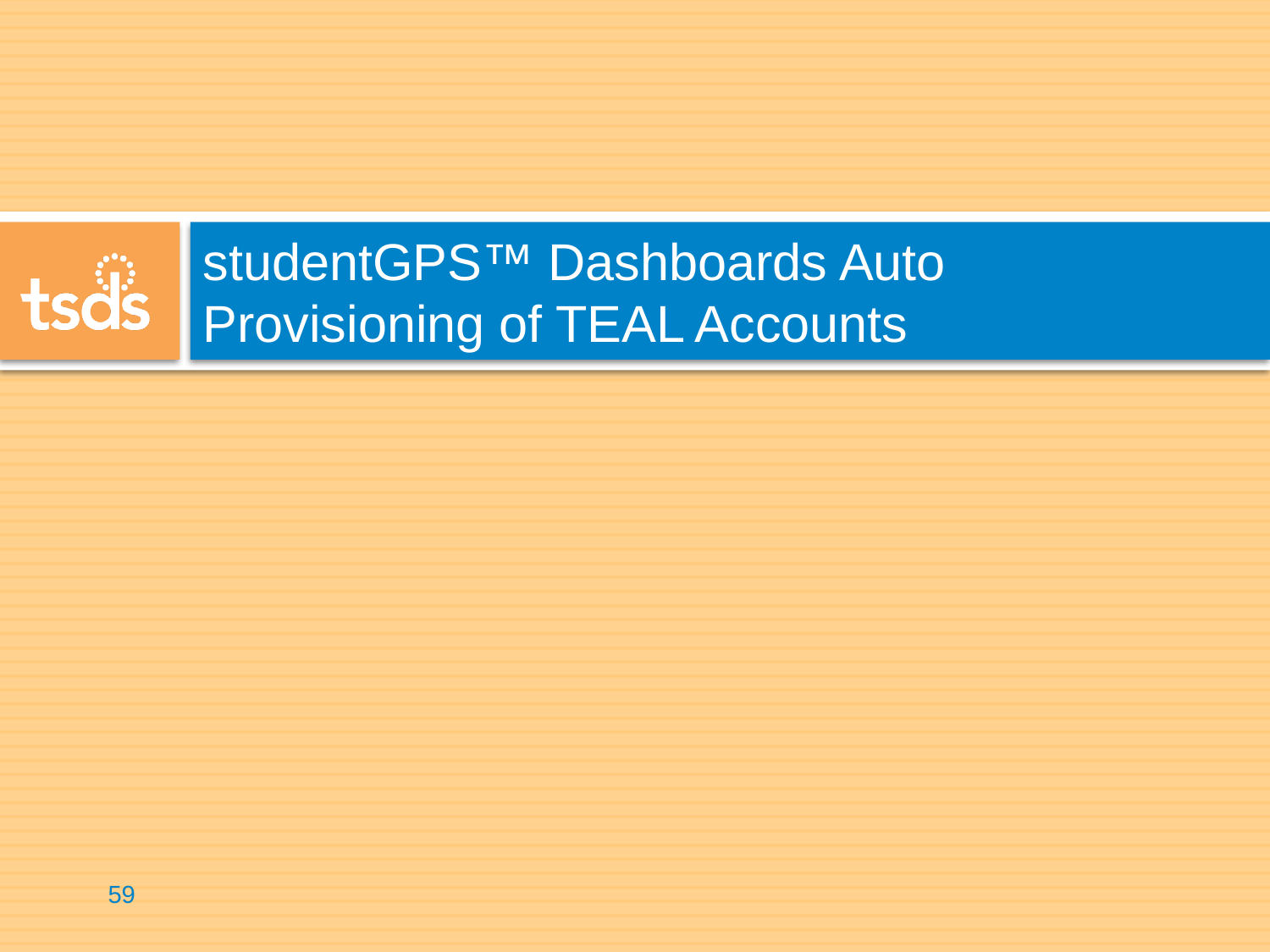

# studentGPS™ Dashboards Auto Provisioning of TEAL Accounts
59